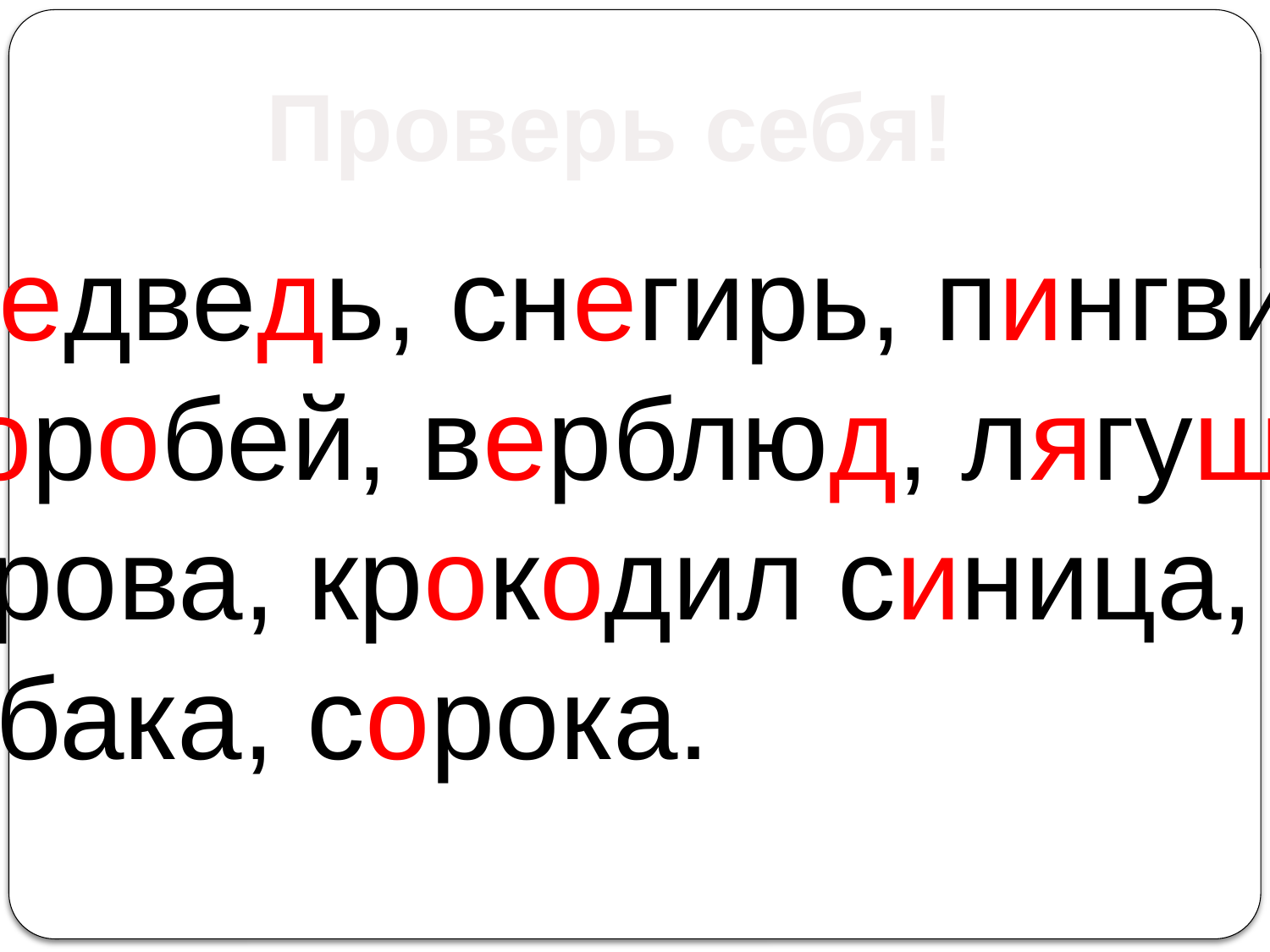

Проверь себя!
   Медведь, снегирь, пингвин,
 воробей, верблюд, лягушка,
корова, крокодил синица,
собака, сорока.